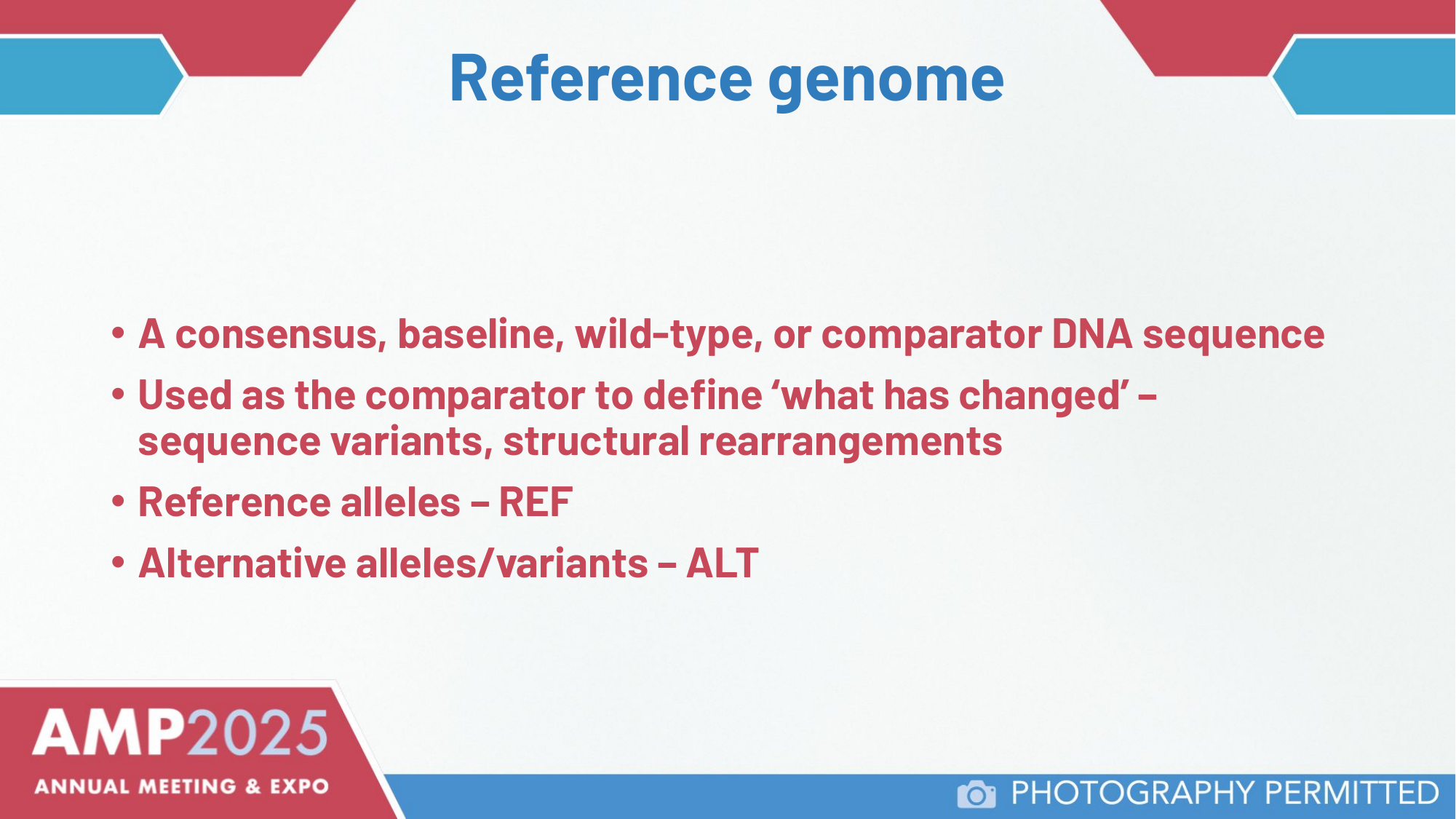

# Reference genome
A consensus, baseline, wild-type, or comparator DNA sequence
Used as the comparator to define ‘what has changed’ – sequence variants, structural rearrangements
Reference alleles – REF
Alternative alleles/variants – ALT